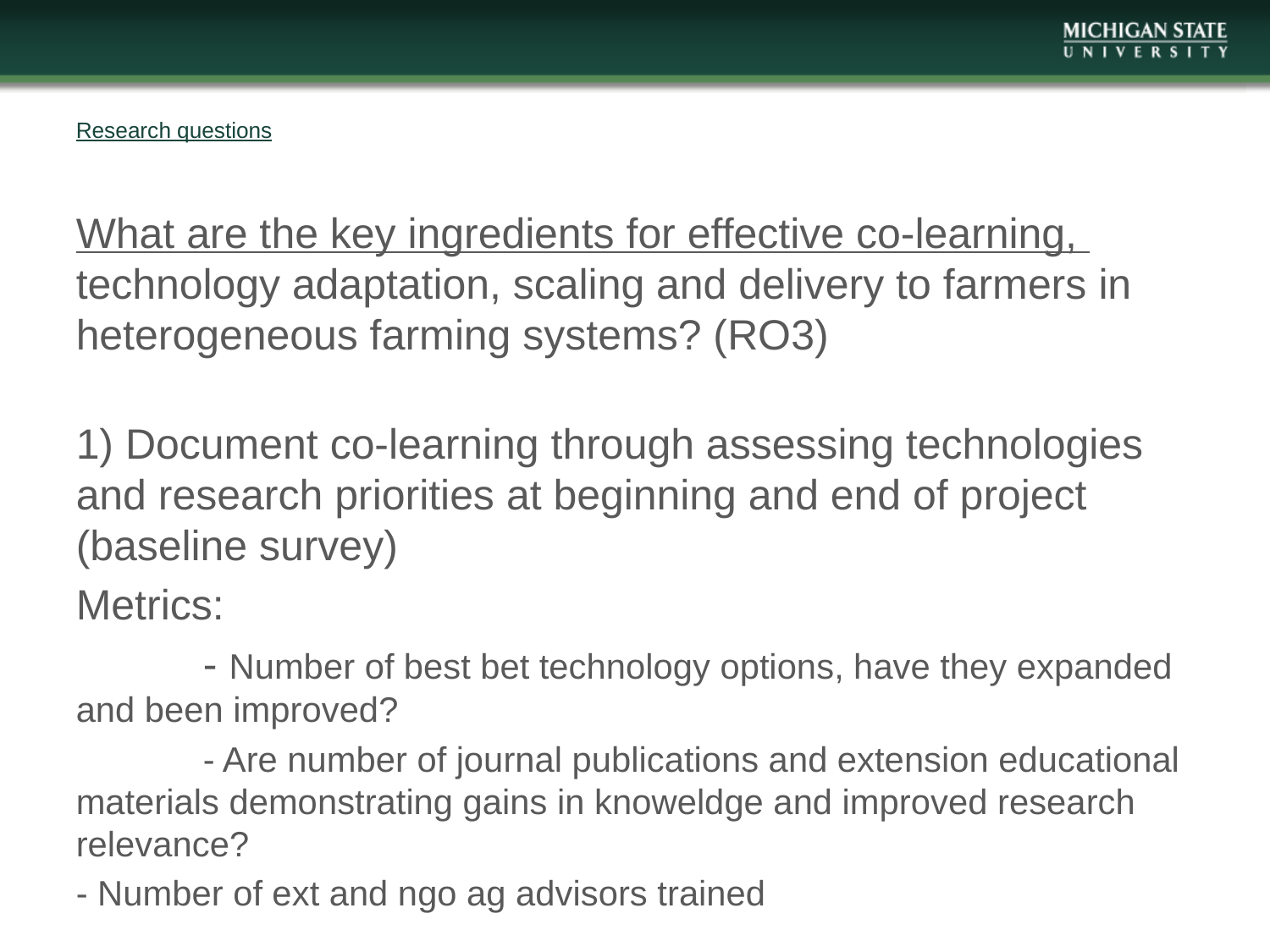

# Research questions
What are the key ingredients for effective co-learning,  technology adaptation, scaling and delivery to farmers in heterogeneous farming systems? (RO3)

1) Document co-learning through assessing technologies and research priorities at beginning and end of project (baseline survey)
Metrics:
	- Number of best bet technology options, have they expanded and been improved?
 	- Are number of journal publications and extension educational materials demonstrating gains in knoweldge and improved research relevance?
- Number of ext and ngo ag advisors trained